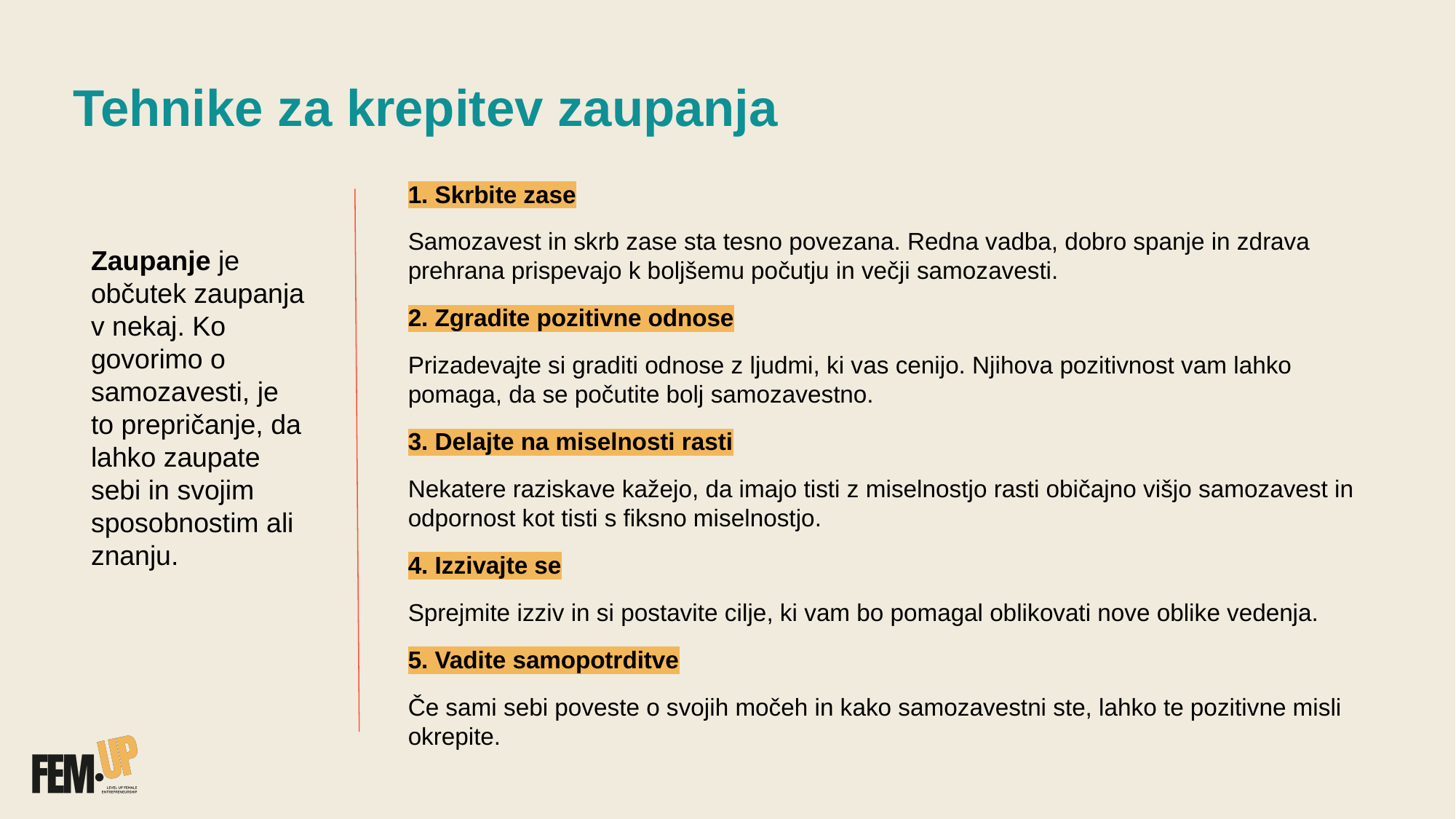

# Tehnike za krepitev zaupanja
1. Skrbite zase
Samozavest in skrb zase sta tesno povezana. Redna vadba, dobro spanje in zdrava prehrana prispevajo k boljšemu počutju in večji samozavesti.
2. Zgradite pozitivne odnose
Prizadevajte si graditi odnose z ljudmi, ki vas cenijo. Njihova pozitivnost vam lahko pomaga, da se počutite bolj samozavestno.
3. Delajte na miselnosti rasti
Nekatere raziskave kažejo, da imajo tisti z miselnostjo rasti običajno višjo samozavest in odpornost kot tisti s fiksno miselnostjo.
4. Izzivajte se
Sprejmite izziv in si postavite cilje, ki vam bo pomagal oblikovati nove oblike vedenja.
5. Vadite samopotrditve
Če sami sebi poveste o svojih močeh in kako samozavestni ste, lahko te pozitivne misli okrepite.
Zaupanje je občutek zaupanja v nekaj. Ko govorimo o samozavesti, je to prepričanje, da lahko zaupate sebi in svojim sposobnostim ali znanju.